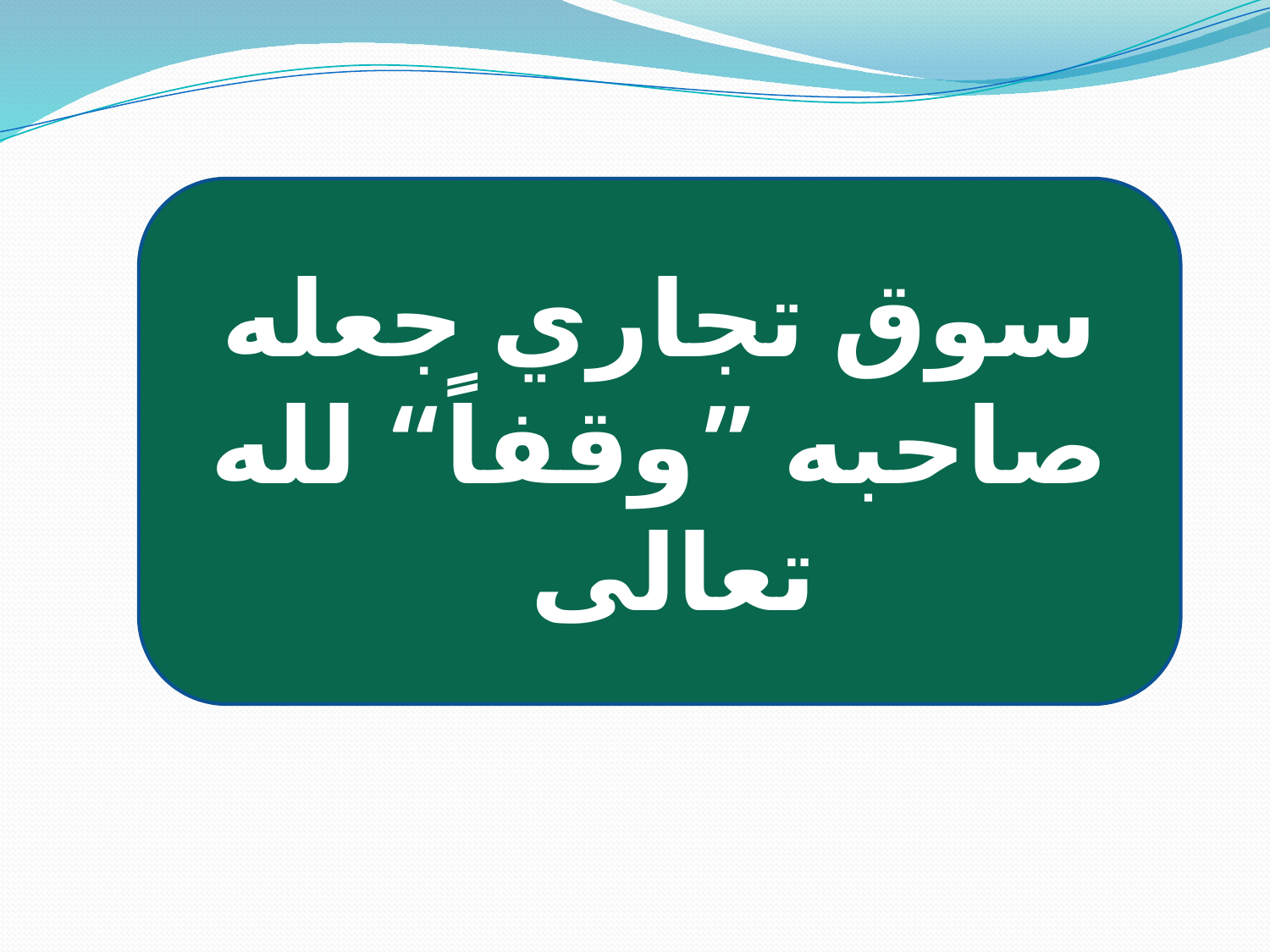

سوق تجاري جعله صاحبه ”وقفاً“ لله تعالى